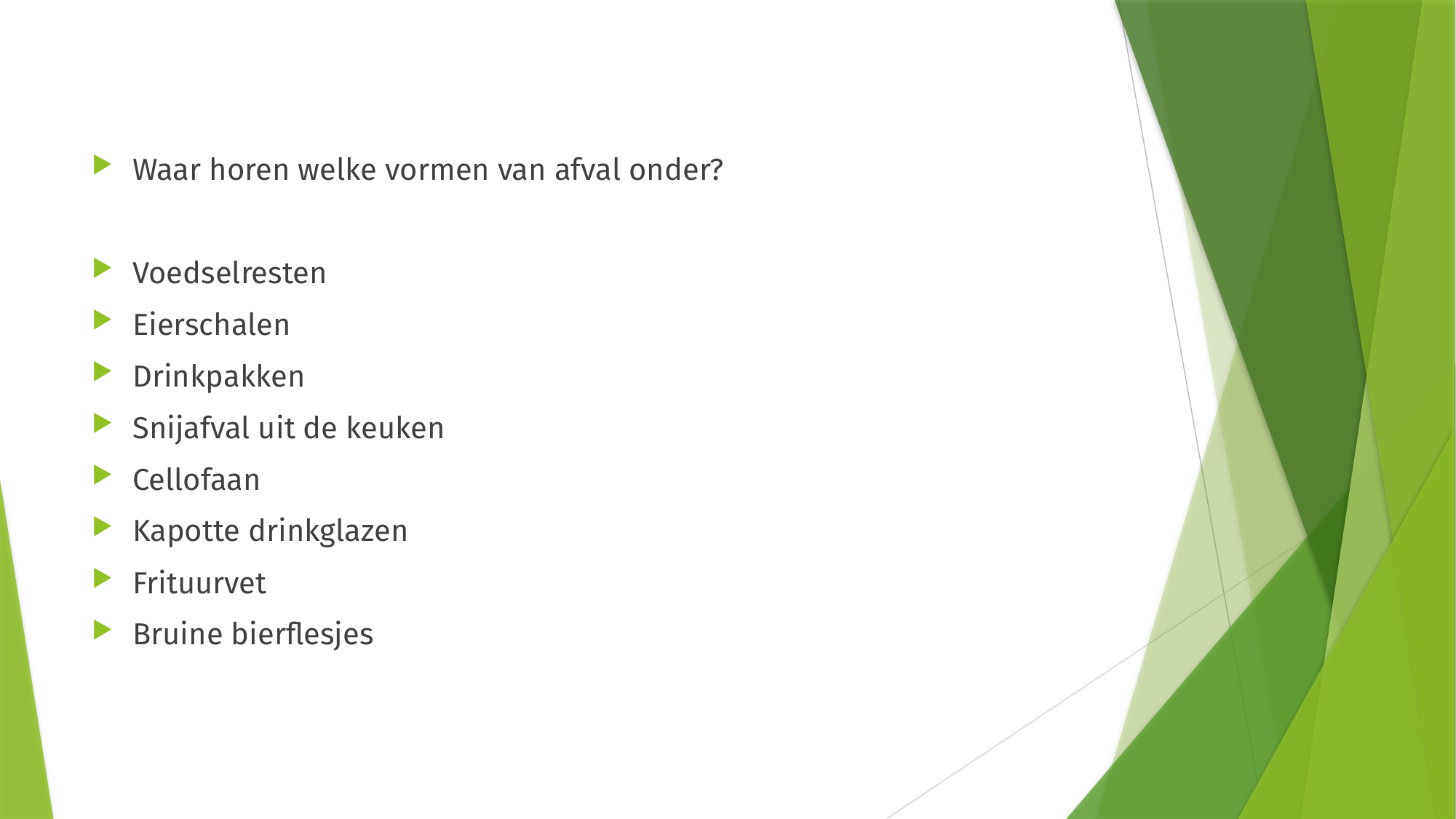

#
Waar horen welke vormen van afval onder?

Voedselresten
Eierschalen
Drinkpakken
Snijafval uit de keuken
Cellofaan
Kapotte drinkglazen
Frituurvet
Bruine bierflesjes